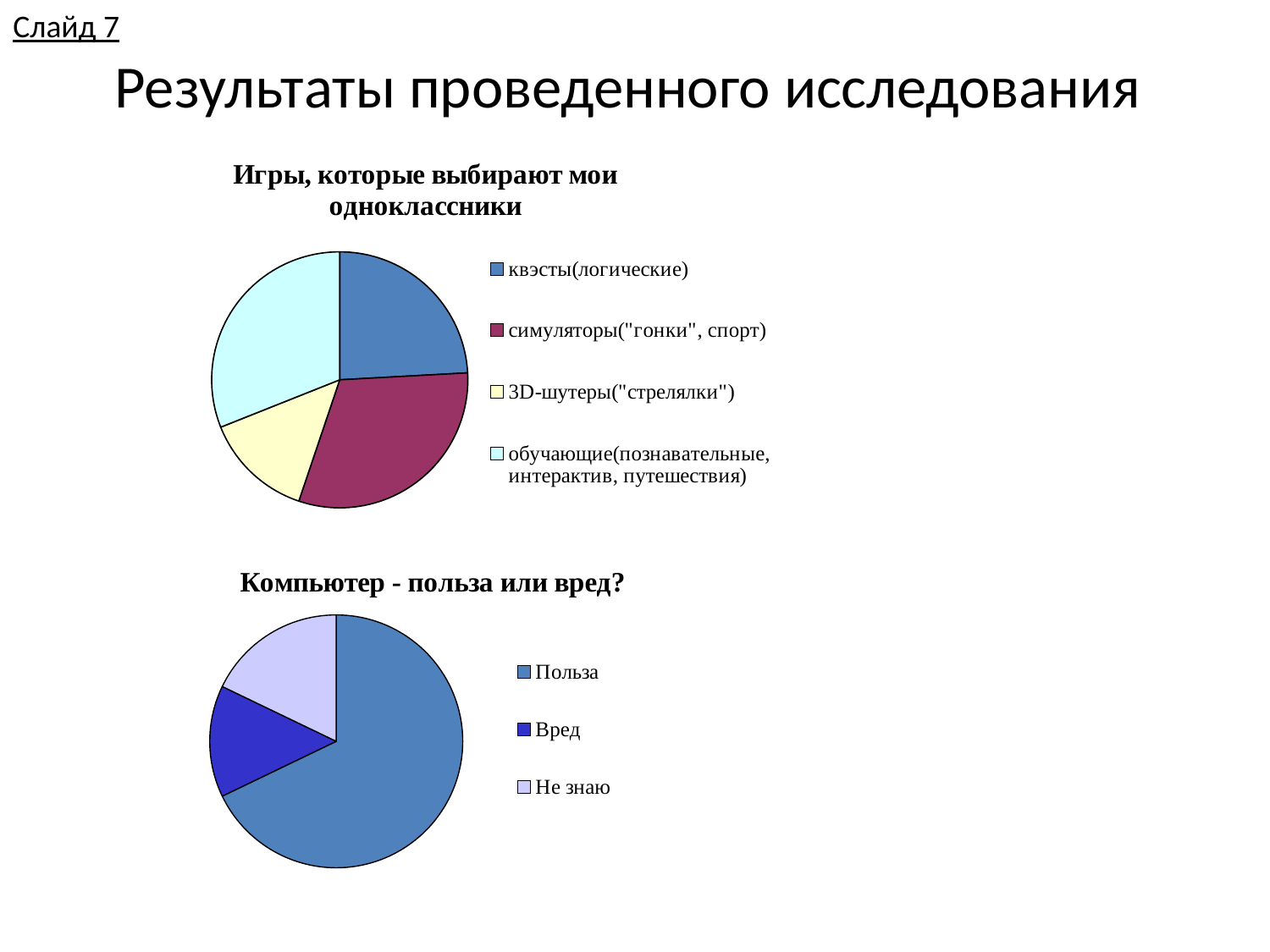

Слайд 7
# Результаты проведенного исследования

### Chart: Игры, которые выбирают мои одноклассники

| Category | игры |
|---|---|
| квэсты(логические) | 7.0 |
| симуляторы("гонки", спорт) | 9.0 |
| 3D-шутеры("стрелялки") | 4.0 |
| обучающие(познавательные, интерактив, путешествия) | 9.0 |

### Chart: Компьютер - польза или вред?

| Category | Восток |
|---|---|
| Польза | 19.0 |
| Вред | 4.0 |
| Не знаю | 5.0 |